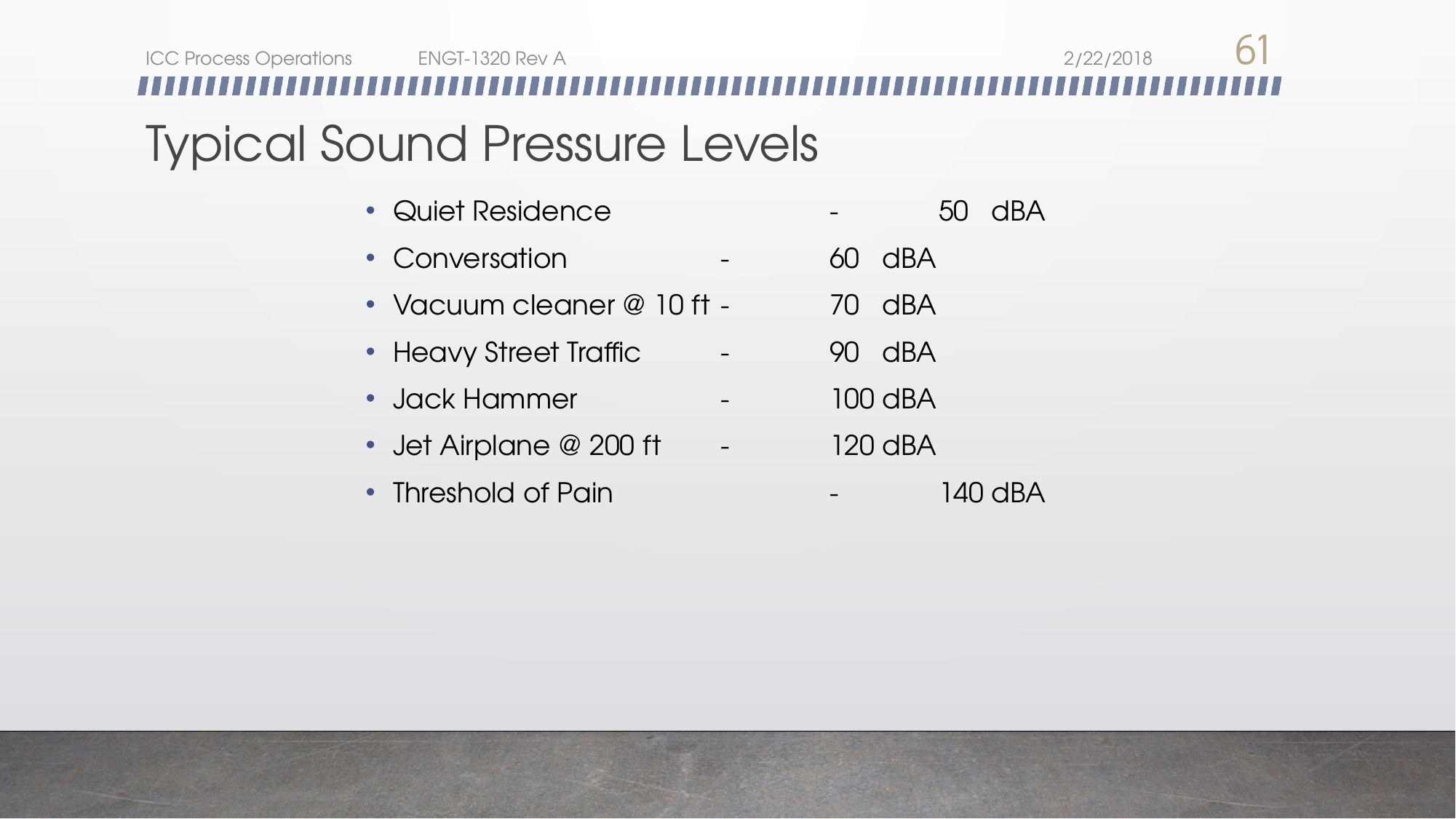

61
ICC Process Operations             ENGT-1320 Rev A
2/22/2018
# Typical Sound Pressure Levels
Quiet Residence		-	50   dBA
Conversation		-	60   dBA
Vacuum cleaner @ 10 ft	-	70   dBA
Heavy Street Traffic	-	90   dBA
Jack Hammer		-	100 dBA
Jet Airplane @ 200 ft	-	120 dBA
Threshold of Pain		-	140 dBA